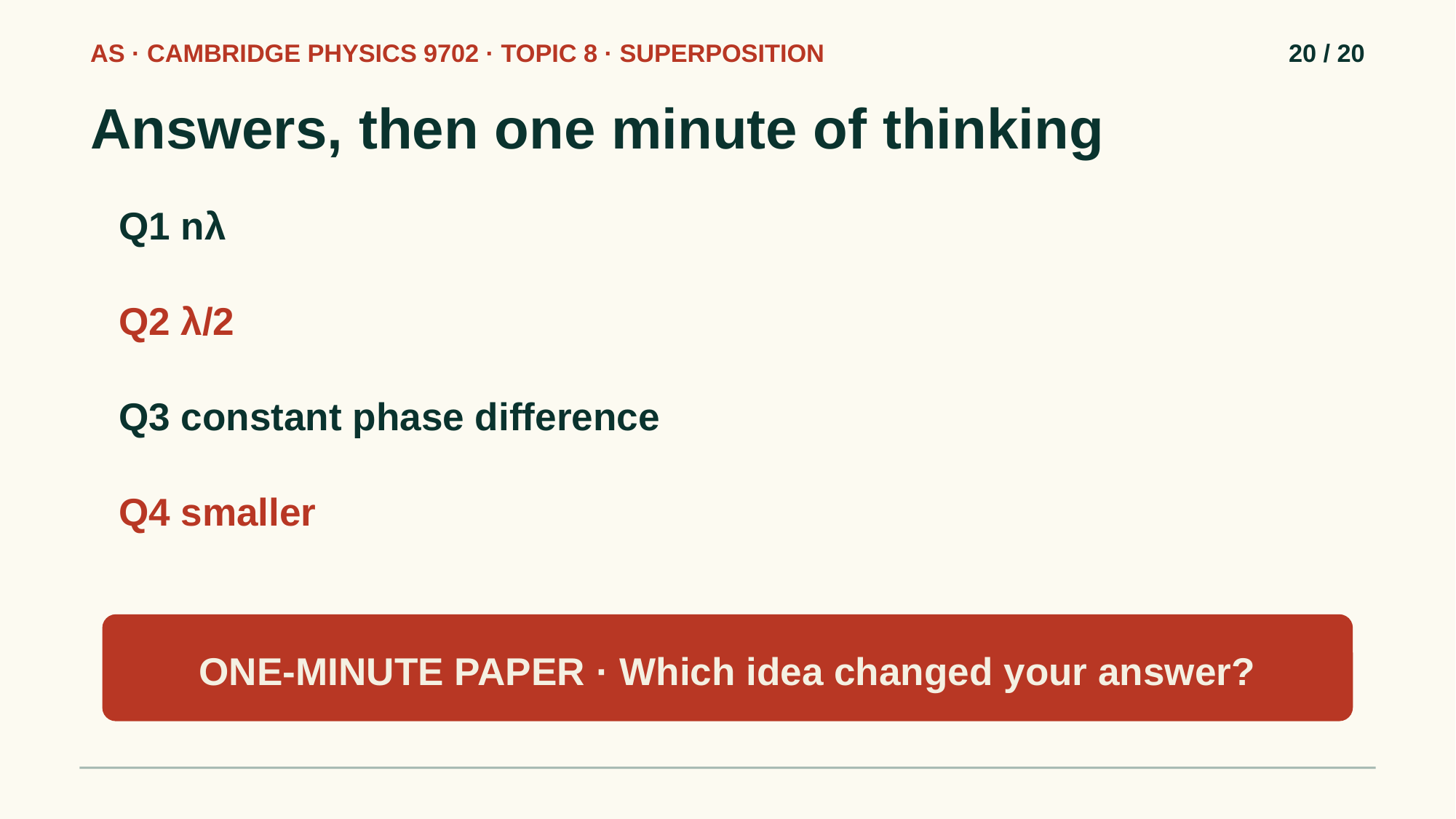

AS · CAMBRIDGE PHYSICS 9702 · TOPIC 8 · SUPERPOSITION
20 / 20
Answers, then one minute of thinking
Q1 nλ
Q2 λ/2
Q3 constant phase difference
Q4 smaller

ONE-MINUTE PAPER · Which idea changed your answer?